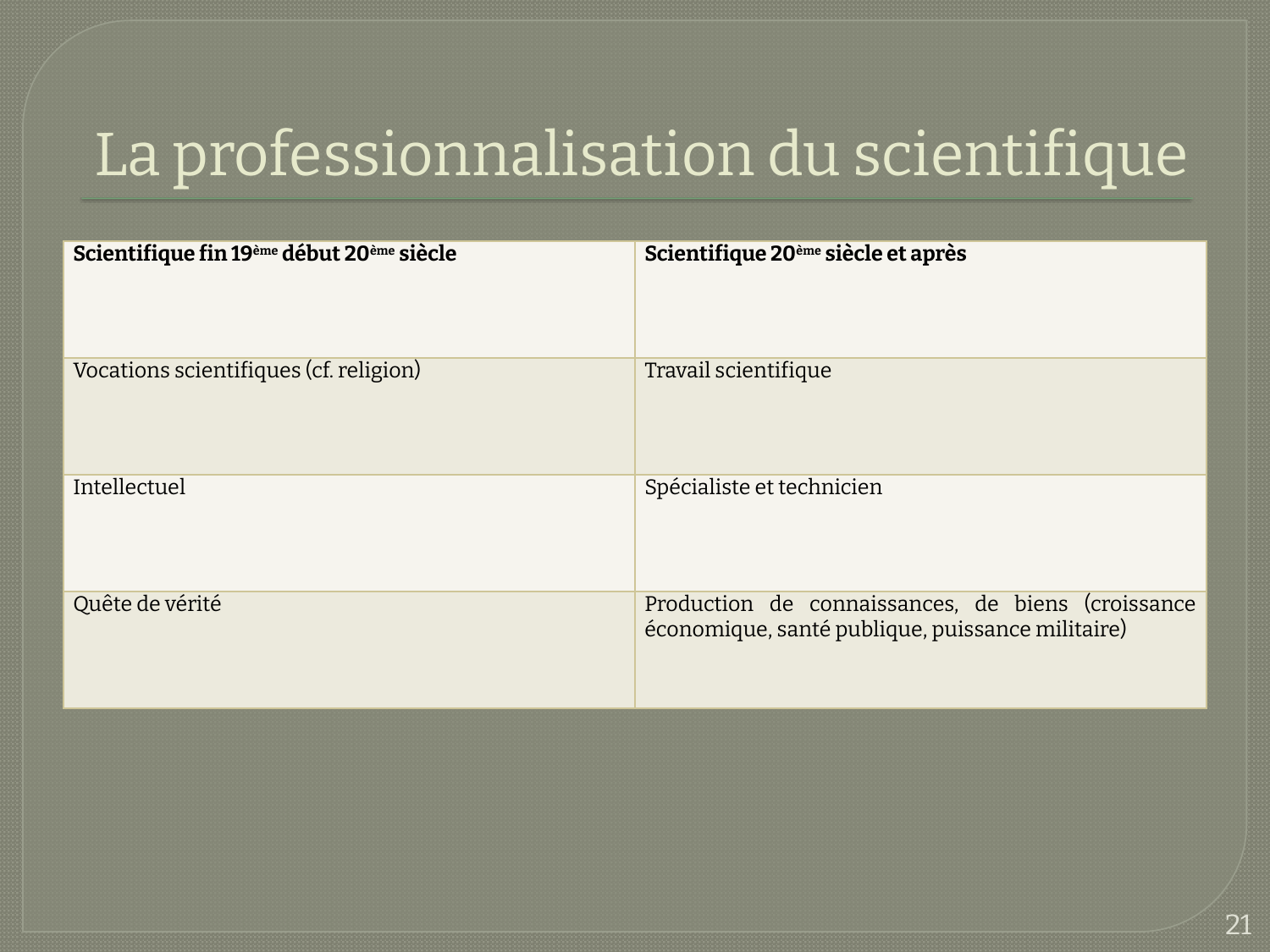

# La professionnalisation du scientifique
| Scientifique fin 19ème début 20ème siècle | Scientifique 20ème siècle et après |
| --- | --- |
| Vocations scientifiques (cf. religion) | Travail scientifique |
| Intellectuel | Spécialiste et technicien |
| Quête de vérité | Production de connaissances, de biens (croissance économique, santé publique, puissance militaire) |
21